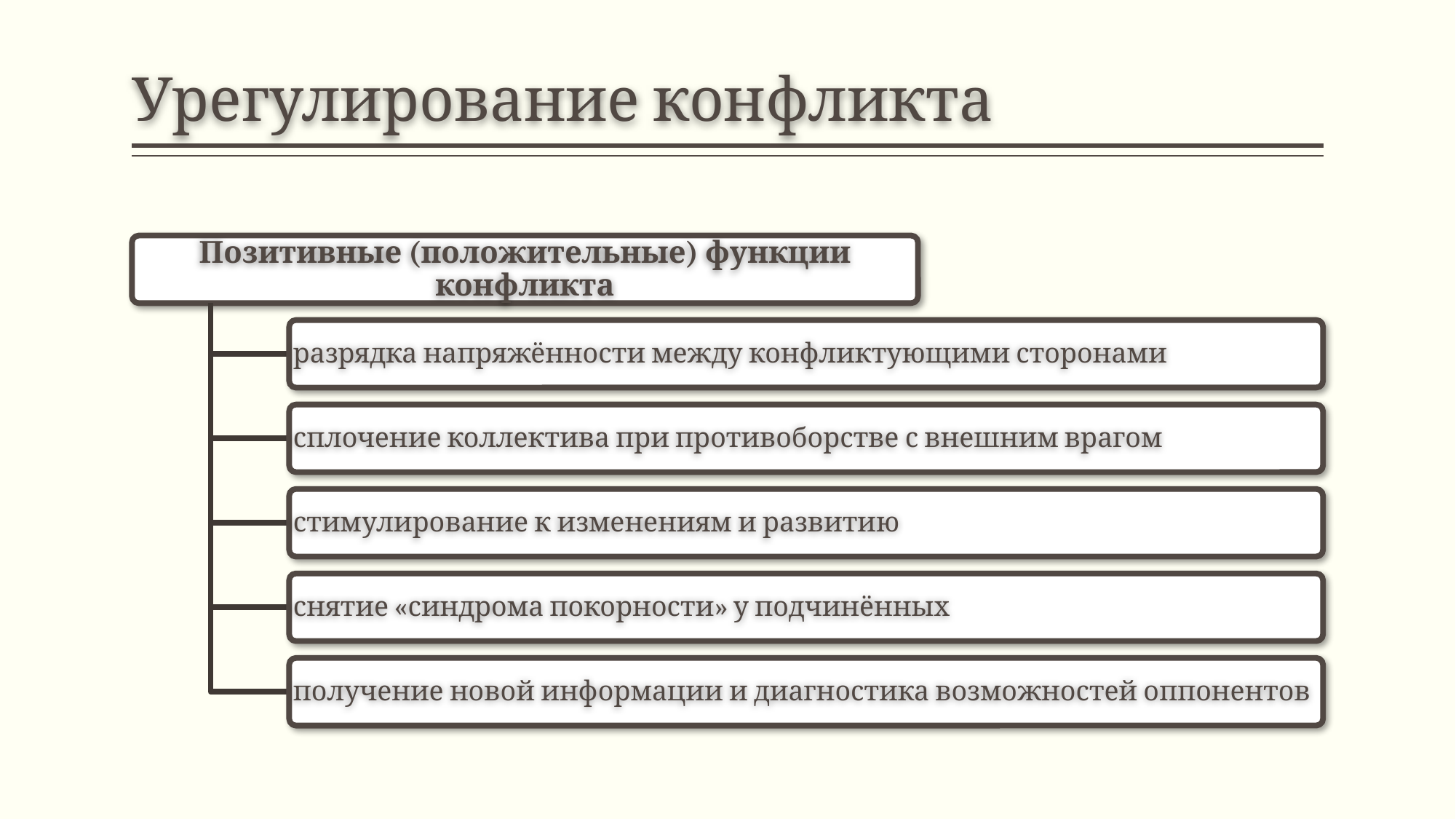

# Урегулирование конфликта

Позитивные (положительные) функции конфликта

разрядка напряжённости между конфликтующими сторонами

сплочение коллектива при противоборстве с внешним врагом

стимулирование к изменениям и развитию

снятие «синдрома покорности» у подчинённых

получение новой информации и диагностика возможностей оппонентов